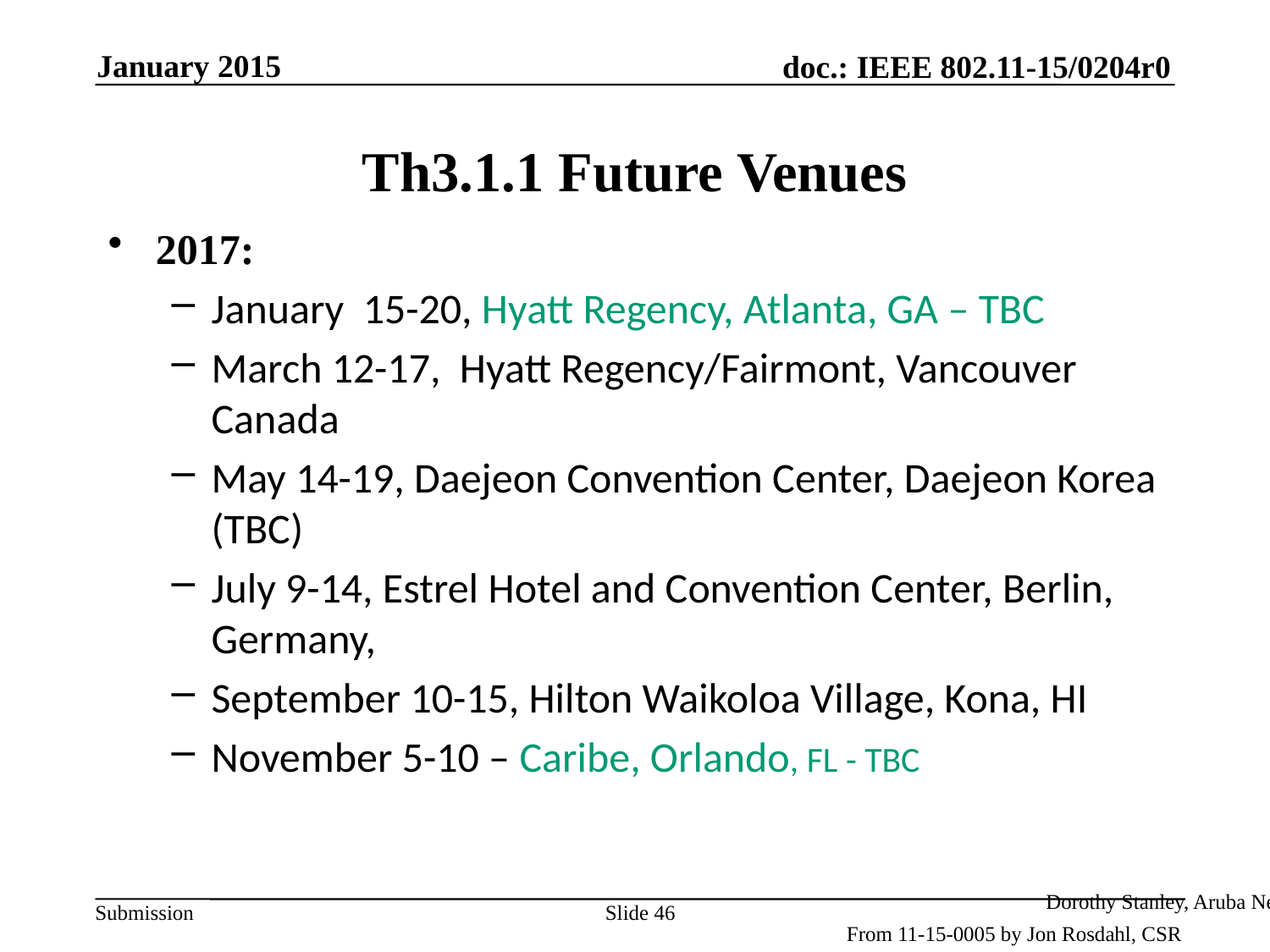

January 2015
# Th3.1.1 Future Venues
2017:
January  15-20, Hyatt Regency, Atlanta, GA – TBC
March 12-17,  Hyatt Regency/Fairmont, Vancouver Canada
May 14-19, Daejeon Convention Center, Daejeon Korea (TBC)
July 9-14, Estrel Hotel and Convention Center, Berlin, Germany,
September 10-15, Hilton Waikoloa Village, Kona, HI
November 5-10 – Caribe, Orlando, FL - TBC
Dorothy Stanley, Aruba Networks
Slide 46
From 11-15-0005 by Jon Rosdahl, CSR